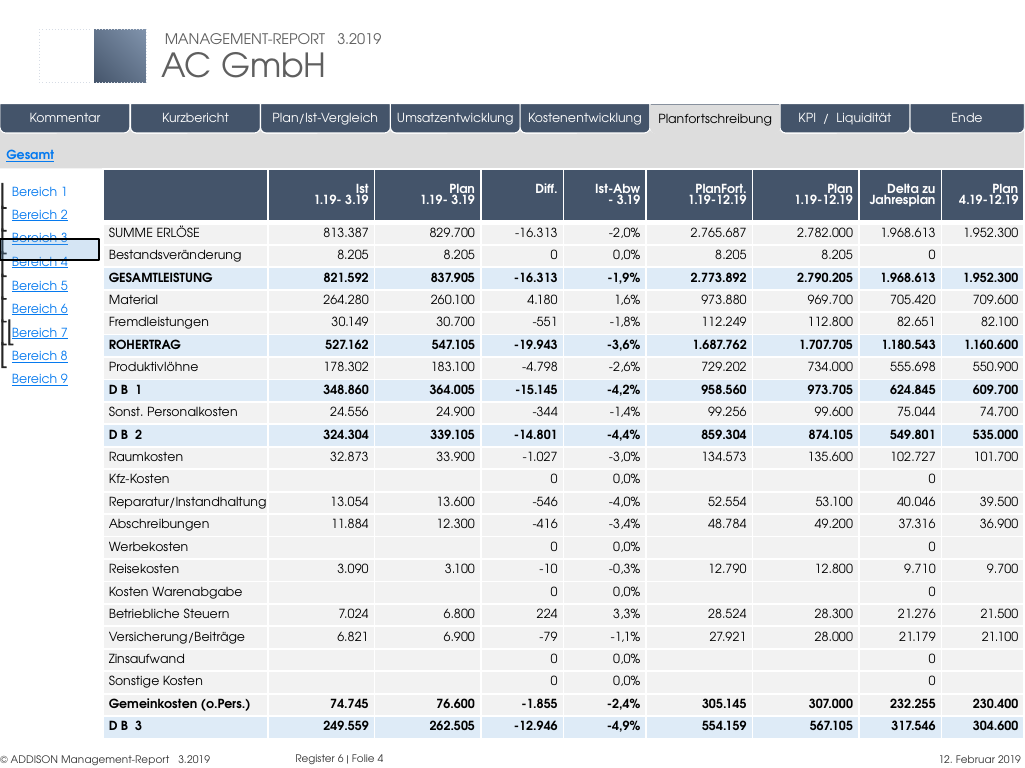

|  |  |  |  |  |  |
| --- | --- | --- | --- | --- | --- |
Eigene Folien
|  | Ist 1.19- 3.19 | Plan 1.19- 3.19 | Diff. | Ist-Abw - 3.19 | PlanFort. 1.19-12.19 | Plan 1.19-12.19 | Delta zu Jahresplan | Plan 4.19-12.19 |
| --- | --- | --- | --- | --- | --- | --- | --- | --- |
| SUMME ERLÖSE | 813.387 | 829.700 | -16.313 | -2,0% | 2.765.687 | 2.782.000 | 1.968.613 | 1.952.300 |
| Bestandsveränderung | 8.205 | 8.205 | 0 | 0,0% | 8.205 | 8.205 | 0 |  |
| GESAMTLEISTUNG | 821.592 | 837.905 | -16.313 | -1,9% | 2.773.892 | 2.790.205 | 1.968.613 | 1.952.300 |
| Material | 264.280 | 260.100 | 4.180 | 1,6% | 973.880 | 969.700 | 705.420 | 709.600 |
| Fremdleistungen | 30.149 | 30.700 | -551 | -1,8% | 112.249 | 112.800 | 82.651 | 82.100 |
| ROHERTRAG | 527.162 | 547.105 | -19.943 | -3,6% | 1.687.762 | 1.707.705 | 1.180.543 | 1.160.600 |
| Produktivlöhne | 178.302 | 183.100 | -4.798 | -2,6% | 729.202 | 734.000 | 555.698 | 550.900 |
| D B 1 | 348.860 | 364.005 | -15.145 | -4,2% | 958.560 | 973.705 | 624.845 | 609.700 |
| Sonst. Personalkosten | 24.556 | 24.900 | -344 | -1,4% | 99.256 | 99.600 | 75.044 | 74.700 |
| D B 2 | 324.304 | 339.105 | -14.801 | -4,4% | 859.304 | 874.105 | 549.801 | 535.000 |
| Raumkosten | 32.873 | 33.900 | -1.027 | -3,0% | 134.573 | 135.600 | 102.727 | 101.700 |
| Kfz-Kosten |  |  | 0 | 0,0% |  |  | 0 |  |
| Reparatur/Instandhaltung | 13.054 | 13.600 | -546 | -4,0% | 52.554 | 53.100 | 40.046 | 39.500 |
| Abschreibungen | 11.884 | 12.300 | -416 | -3,4% | 48.784 | 49.200 | 37.316 | 36.900 |
| Werbekosten |  |  | 0 | 0,0% |  |  | 0 |  |
| Reisekosten | 3.090 | 3.100 | -10 | -0,3% | 12.790 | 12.800 | 9.710 | 9.700 |
| Kosten Warenabgabe |  |  | 0 | 0,0% |  |  | 0 |  |
| Betriebliche Steuern | 7.024 | 6.800 | 224 | 3,3% | 28.524 | 28.300 | 21.276 | 21.500 |
| Versicherung/Beiträge | 6.821 | 6.900 | -79 | -1,1% | 27.921 | 28.000 | 21.179 | 21.100 |
| Zinsaufwand |  |  | 0 | 0,0% |  |  | 0 |  |
| Sonstige Kosten |  |  | 0 | 0,0% |  |  | 0 |  |
| Gemeinkosten (o.Pers.) | 74.745 | 76.600 | -1.855 | -2,4% | 305.145 | 307.000 | 232.255 | 230.400 |
| D B 3 | 249.559 | 262.505 | -12.946 | -4,9% | 554.159 | 567.105 | 317.546 | 304.600 |

# Register 6 | Folie 4